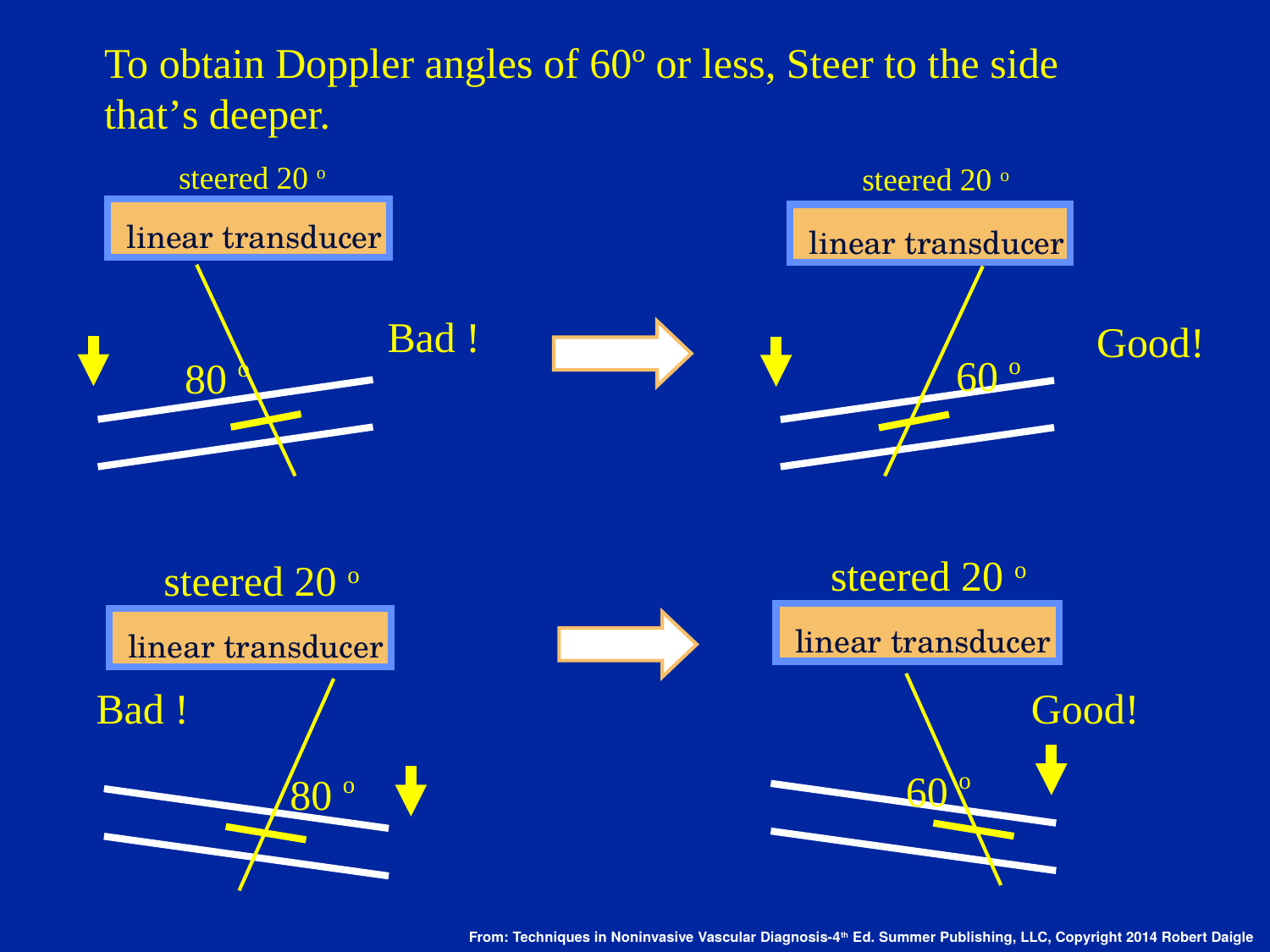

To obtain Doppler angles of 60º or less, Steer to the side that’s deeper.
steered 20 o

linear transducer

80 o

Bad !
steered 20 o

linear transducer

60 o

Good!

steered 20 o

linear transducer

60 o

steered 20 o

linear transducer

80 o

Bad !

Good!